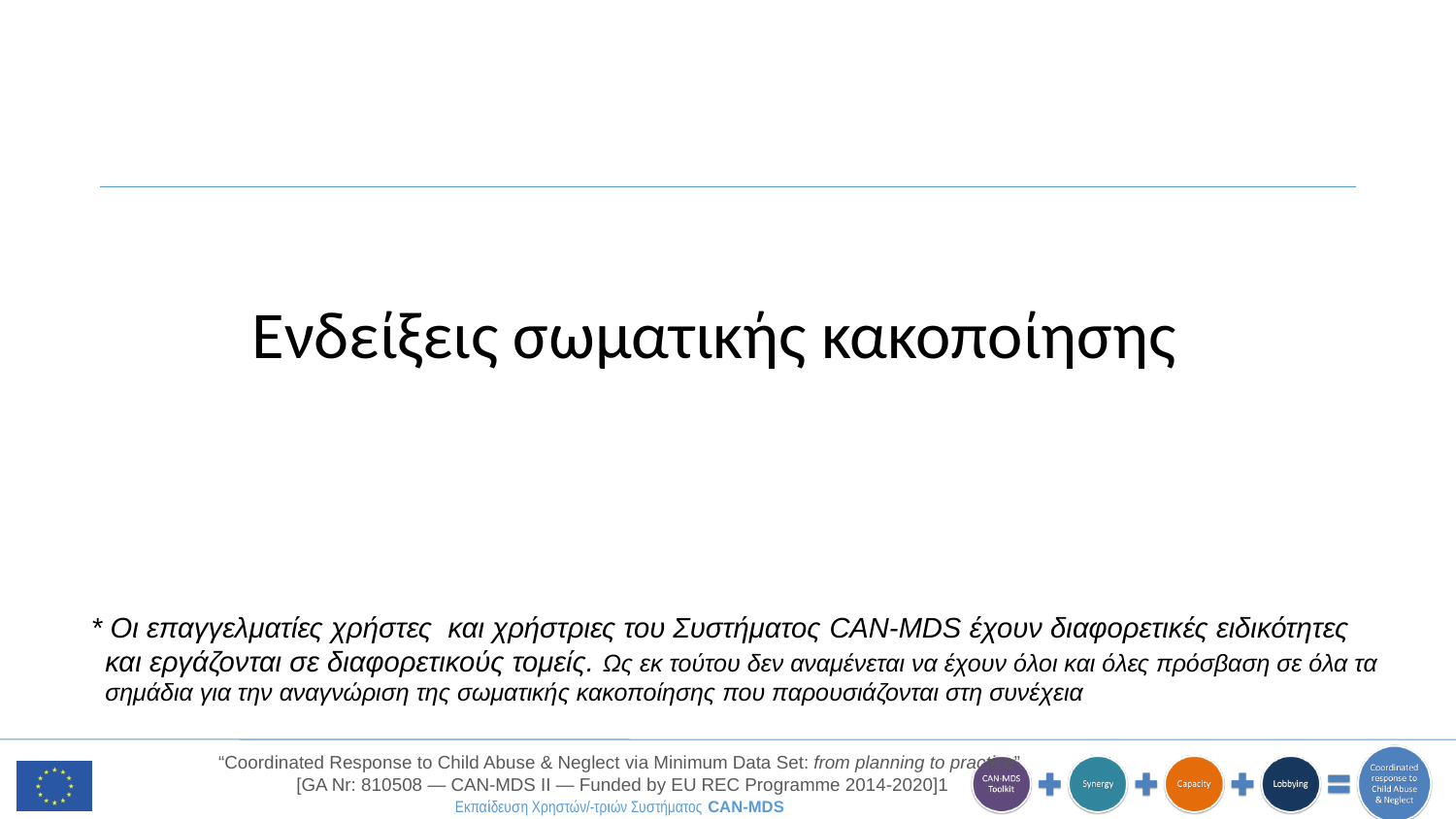

Ενδείξεις σωματικής κακοποίησης
* Οι επαγγελματίες χρήστες  και χρήστριες του Συστήματος CAN-MDS έχουν διαφορετικές ειδικότητες και εργάζονται σε διαφορετικούς τομείς. Ως εκ τούτου δεν αναμένεται να έχουν όλοι και όλες πρόσβαση σε όλα τα σημάδια για την αναγνώριση της σωματικής κακοποίησης που παρουσιάζονται στη συνέχεια